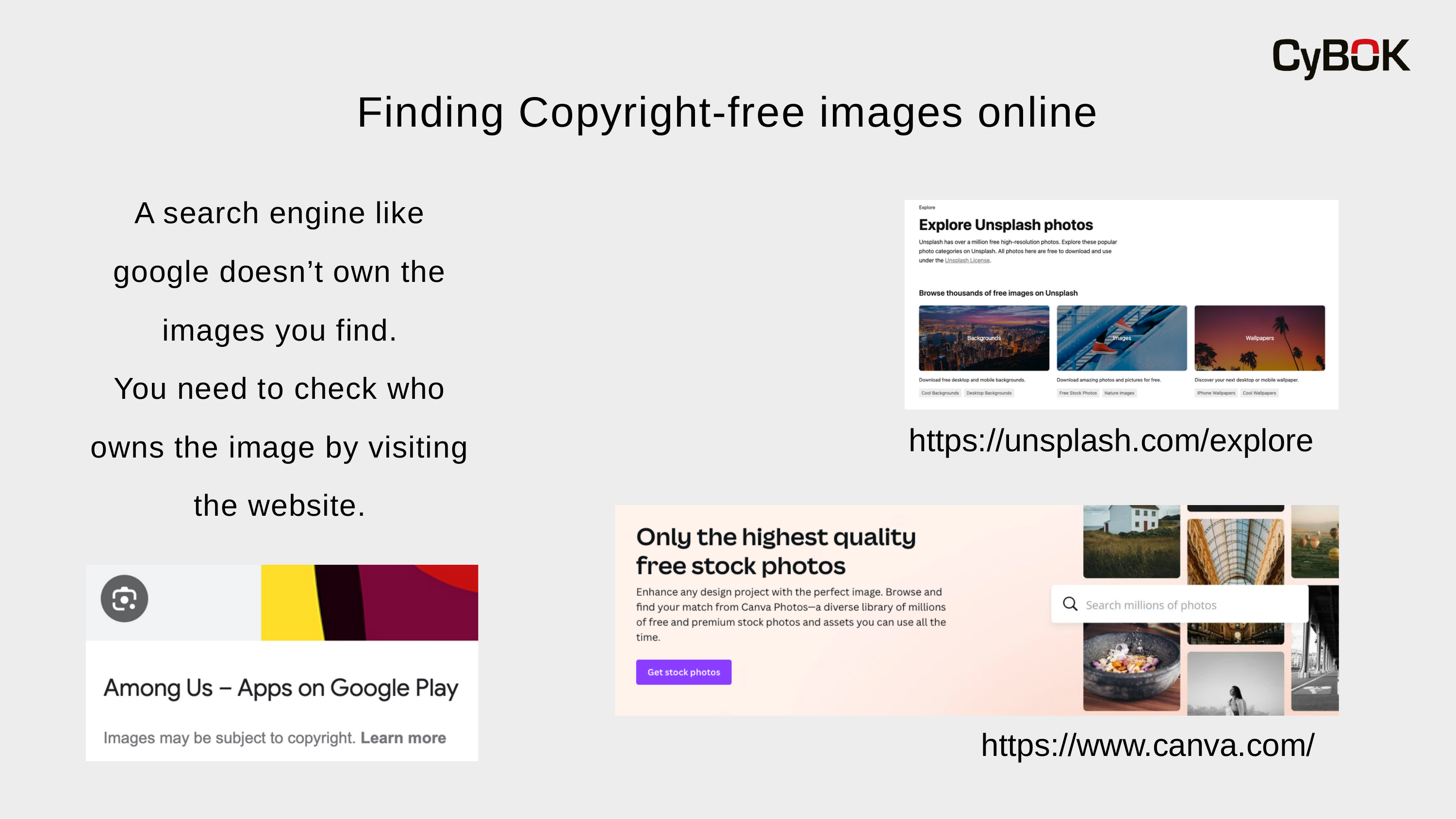

Finding Copyright-free images online
A search engine like google doesn’t own the images you find.
You need to check who owns the image by visiting the website.

https://unsplash.com/explore

https://www.canva.com/